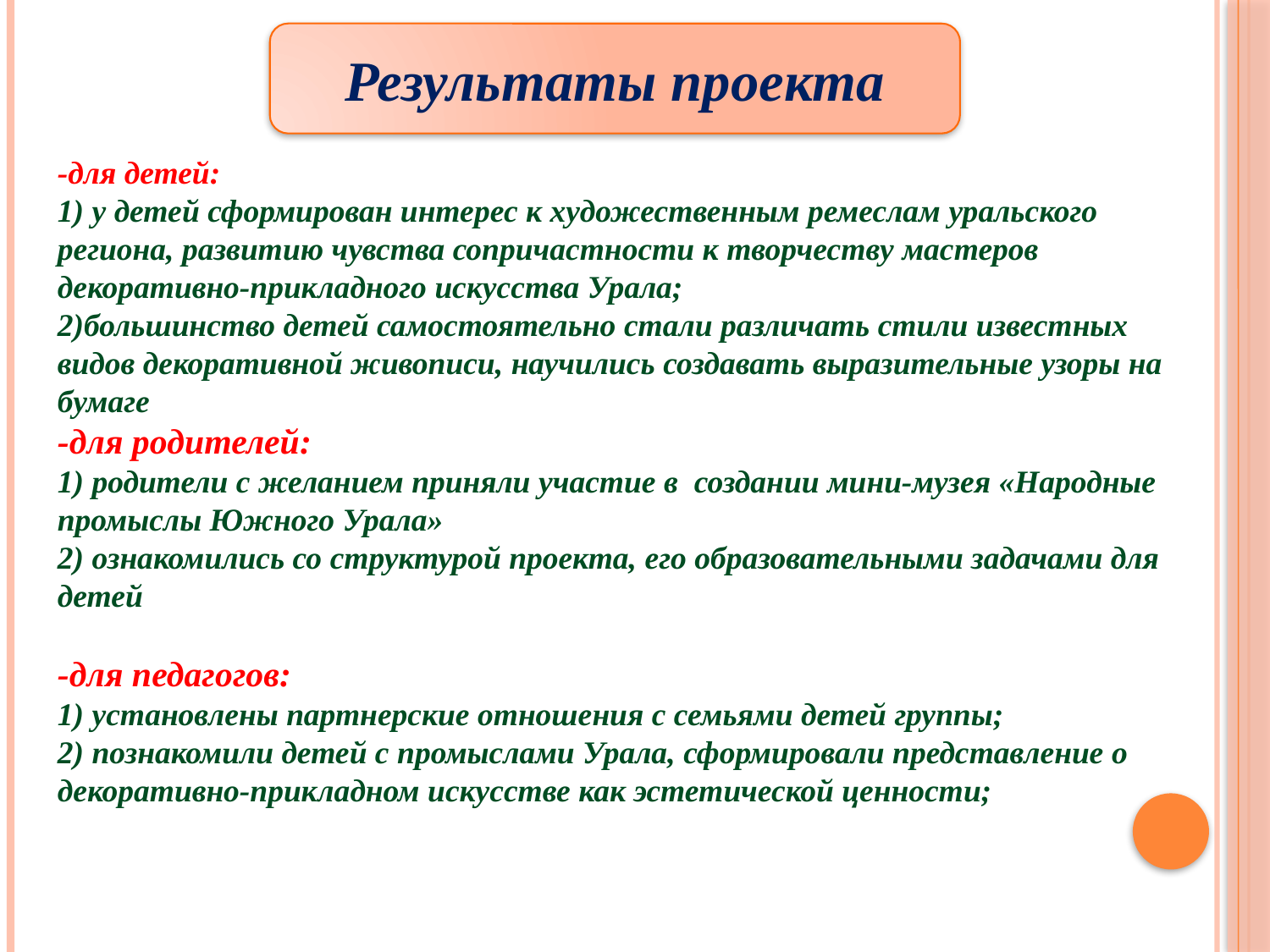

Результаты проекта
-для детей:
1) у детей сформирован интерес к художественным ремеслам уральского региона, развитию чувства сопричастности к творчеству мастеров декоративно-прикладного искусства Урала;
2)большинство детей самостоятельно стали различать стили известных видов декоративной живописи, научились создавать выразительные узоры на бумаге
-для родителей:
1) родители с желанием приняли участие в  создании мини-музея «Народные промыслы Южного Урала»
2) ознакомились со структурой проекта, его образовательными задачами для детей

-для педагогов:
1) установлены партнерские отношения с семьями детей группы;
2) познакомили детей с промыслами Урала, сформировали представление о декоративно-прикладном искусстве как эстетической ценности;